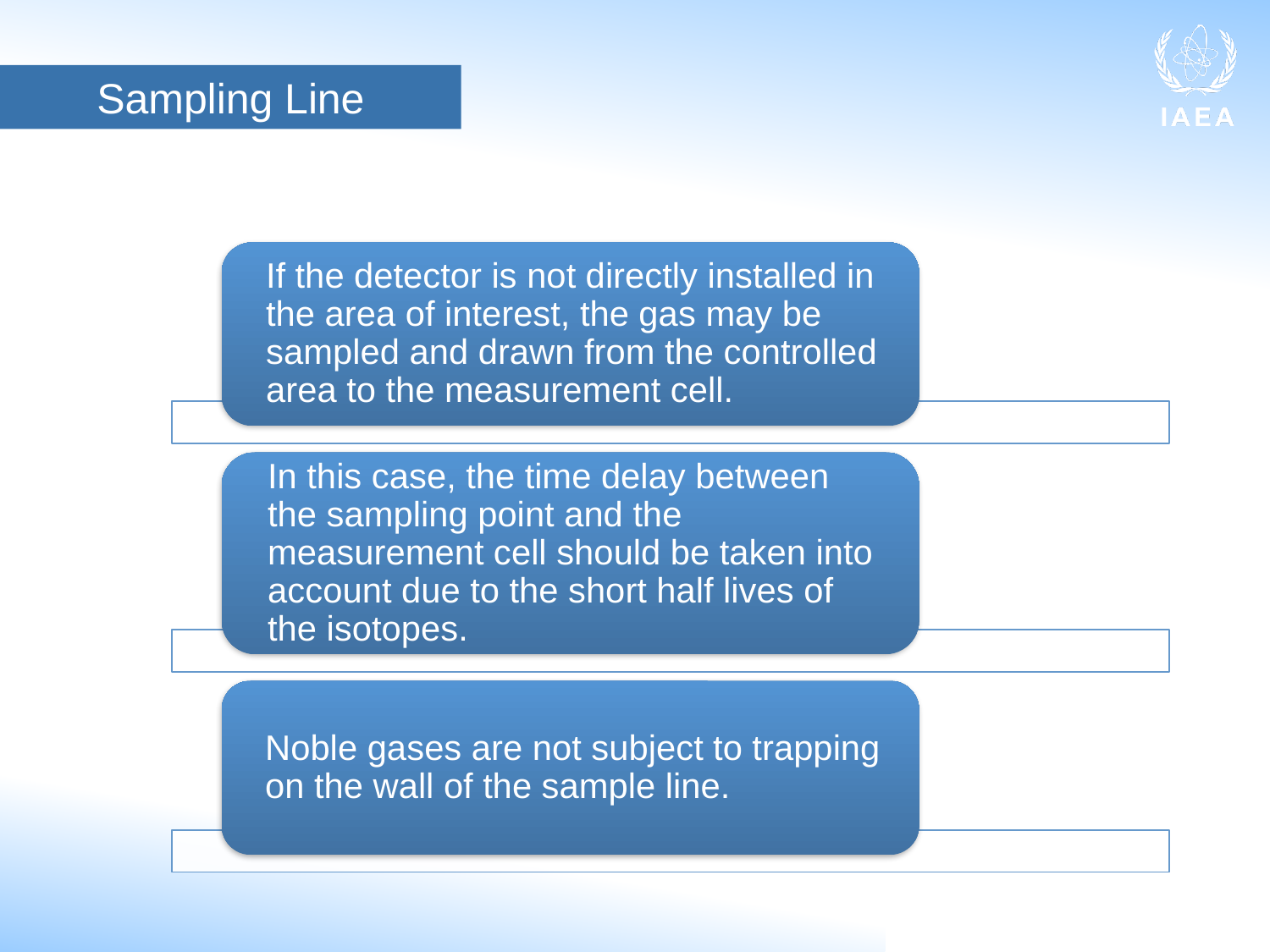

Sampling Line
If the detector is not directly installed in the area of interest, the gas may be sampled and drawn from the controlled area to the measurement cell.
In this case, the time delay between the sampling point and the measurement cell should be taken into account due to the short half lives of the isotopes.
Noble gases are not subject to trapping on the wall of the sample line.